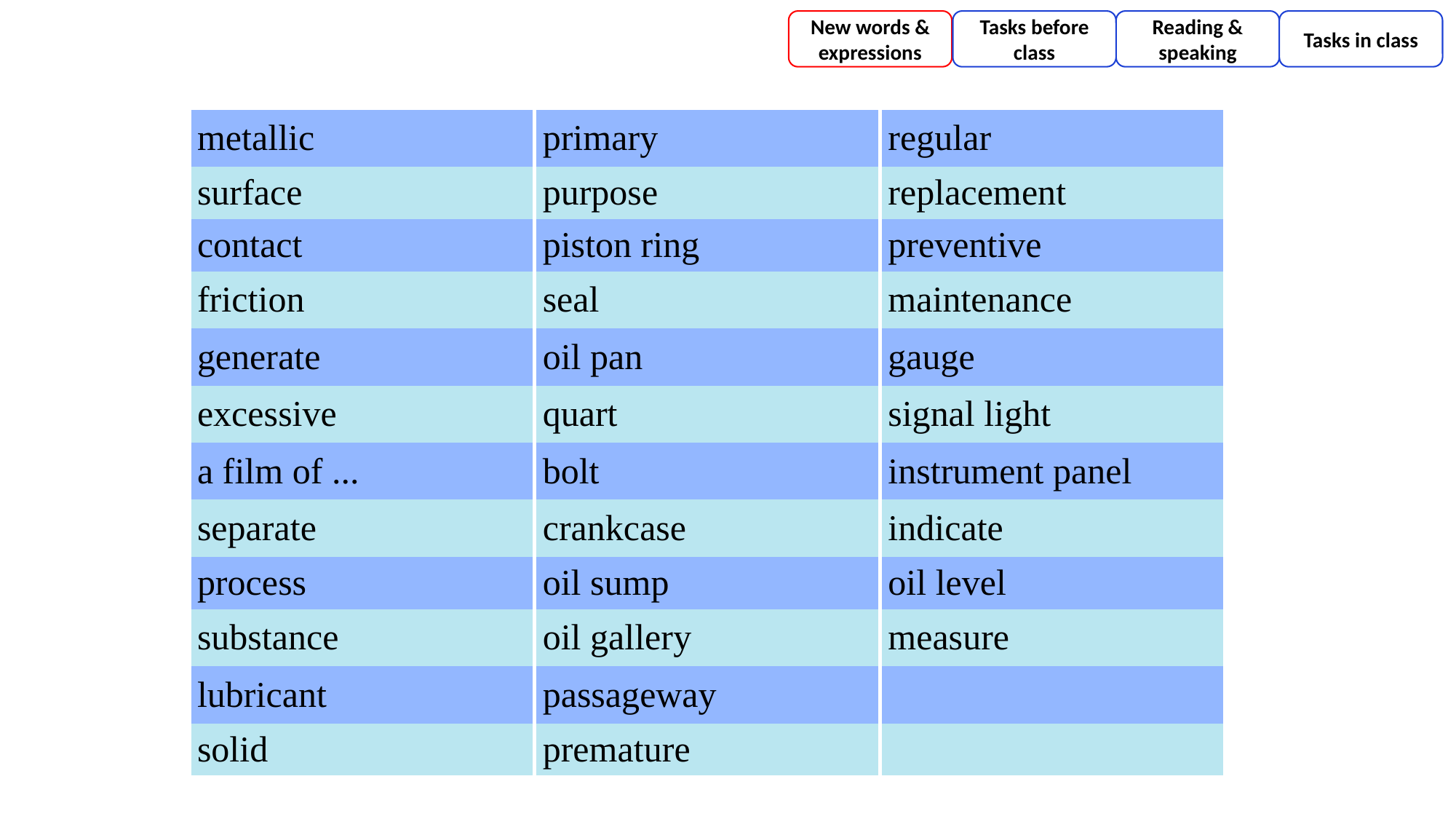

New words & expressions
Tasks before class
Reading & speaking
Tasks in class
| metallic | primary | regular |
| --- | --- | --- |
| surface | purpose | replacement |
| contact | piston ring | preventive |
| friction | seal | maintenance |
| generate | oil pan | gauge |
| excessive | quart | signal light |
| a film of ... | bolt | instrument panel |
| separate | crankcase | indicate |
| process | oil sump | oil level |
| substance | oil gallery | measure |
| lubricant | passageway |  |
| solid | premature |  |